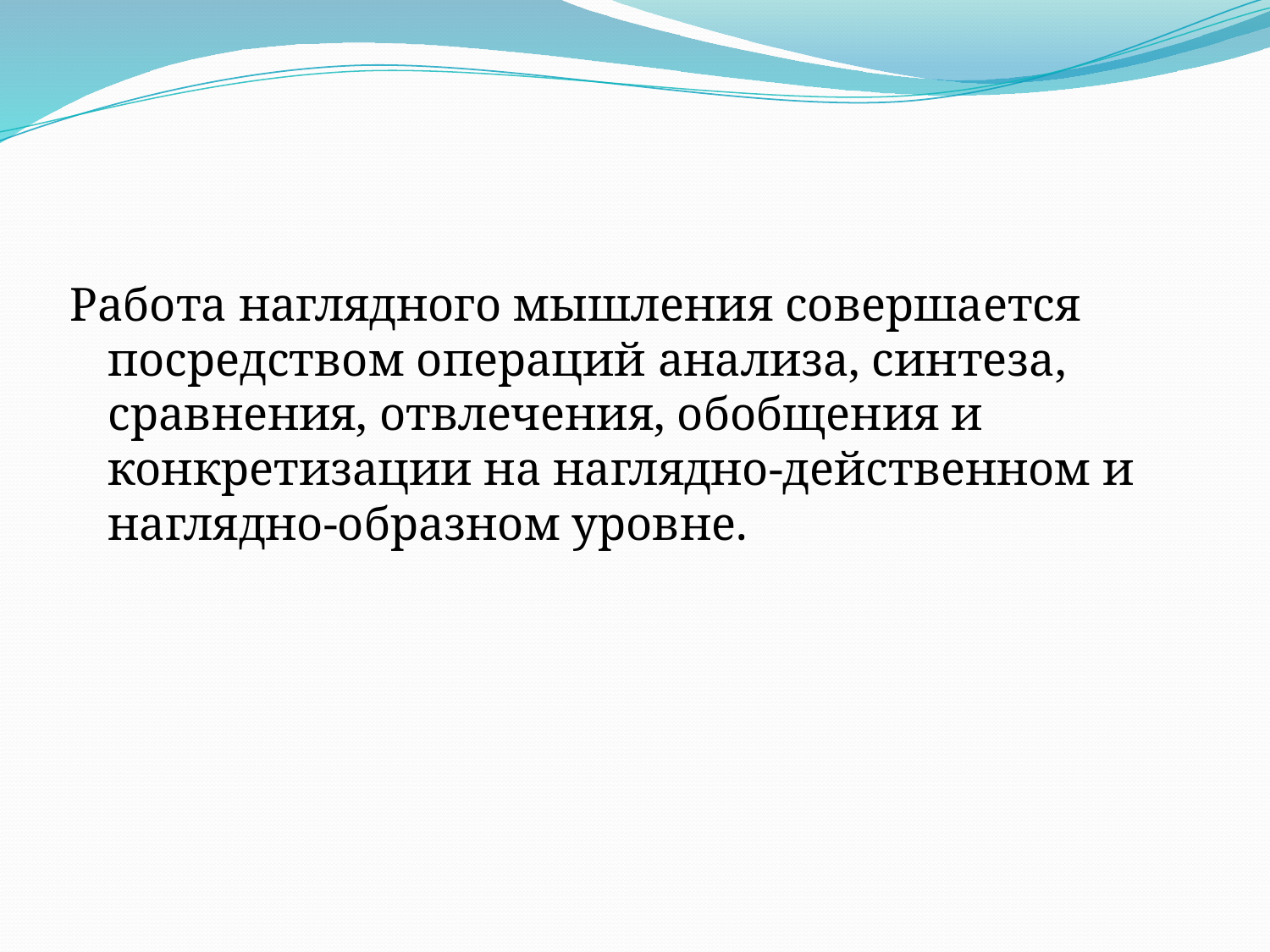

#
Работа наглядного мышления совершается посредством операций анализа, синтеза, сравнения, отвлечения, обобщения и конкретизации на наглядно-действенном и наглядно-образном уровне.